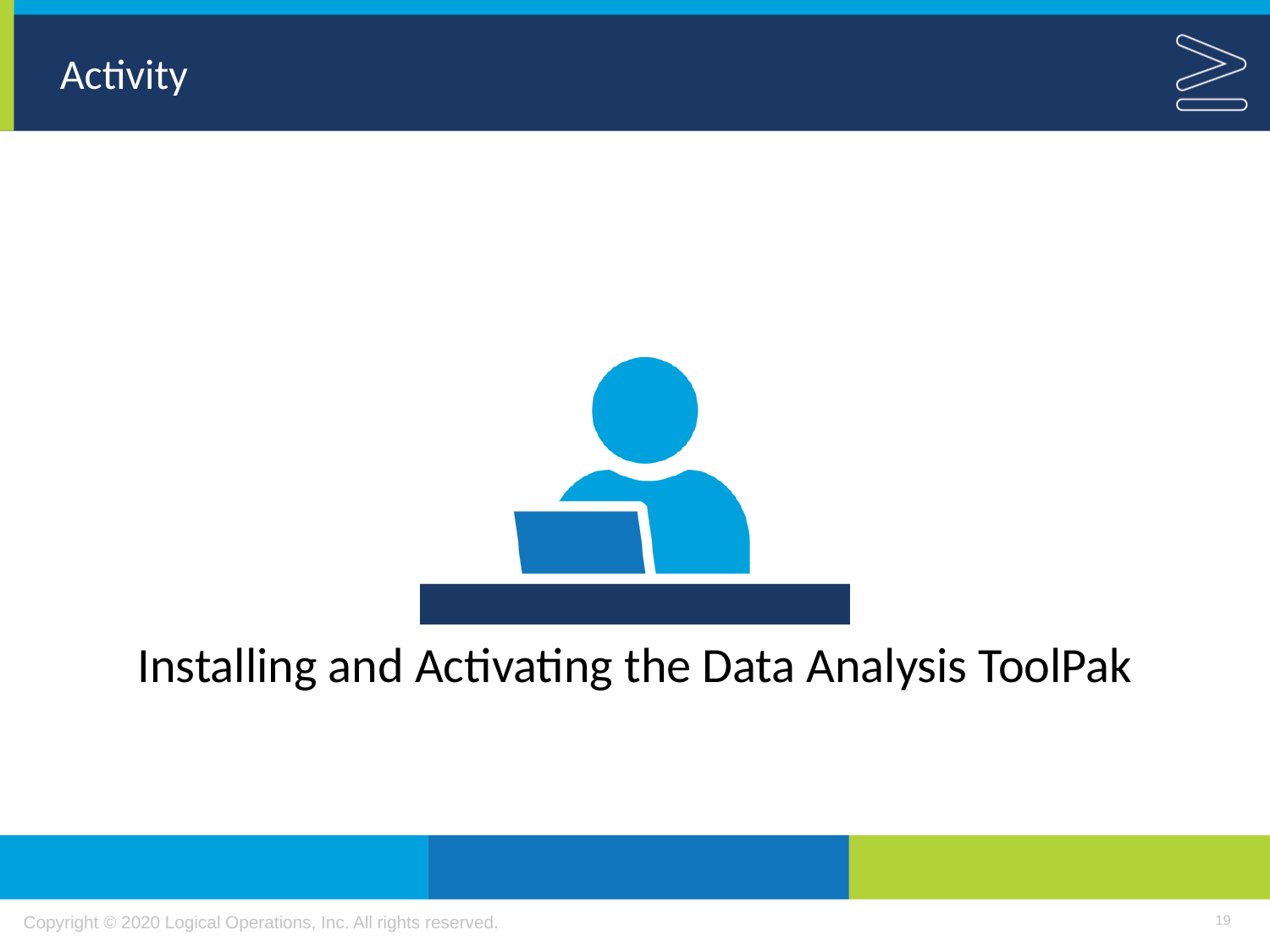

Installing and Activating the Data Analysis ToolPak
19